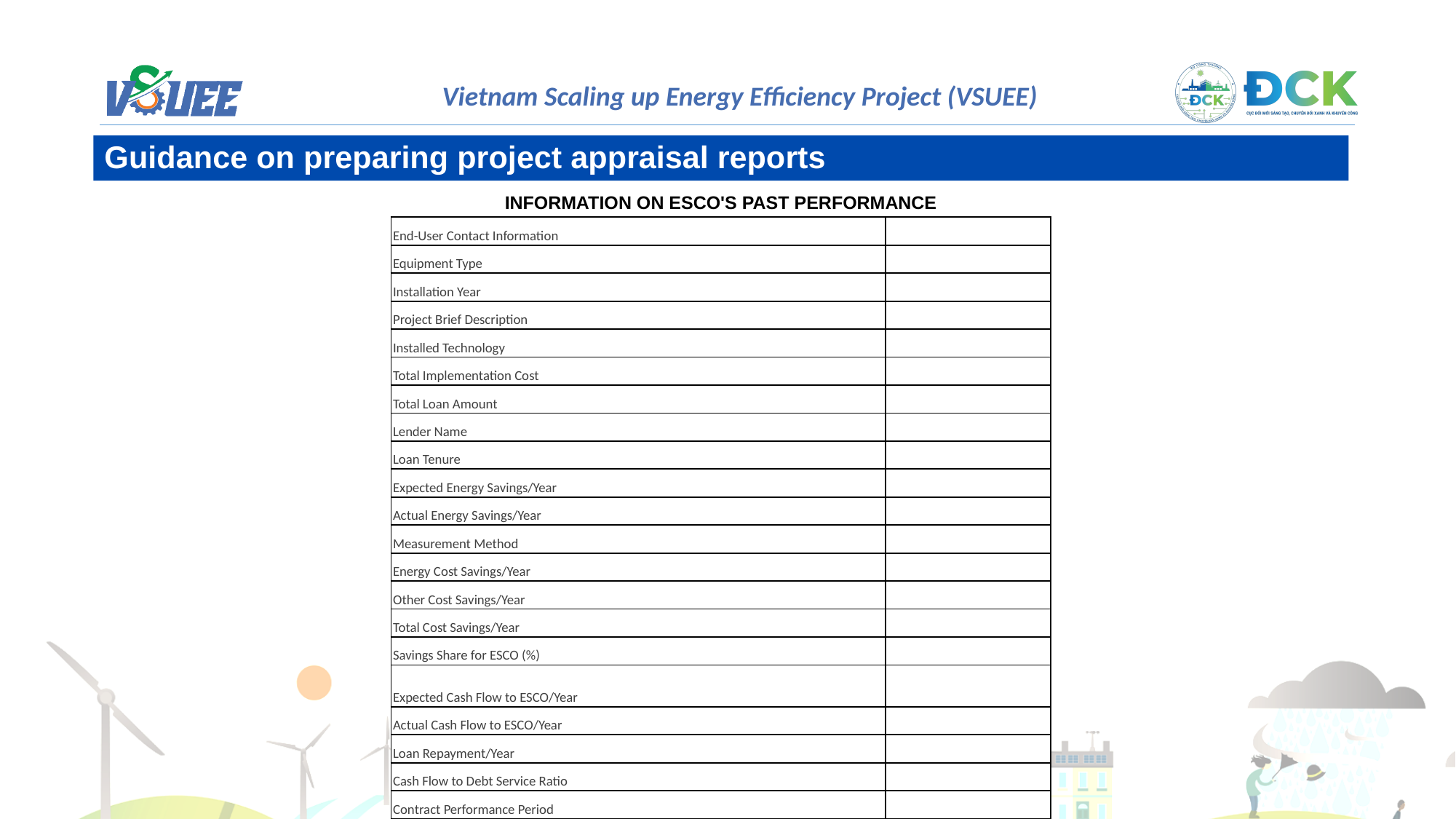

Guidance on preparing project appraisal reports
INFORMATION ON ESCO'S PAST PERFORMANCE
| End-User Contact Information |  |
| --- | --- |
| Equipment Type |  |
| Installation Year |  |
| Project Brief Description |  |
| Installed Technology |  |
| Total Implementation Cost |  |
| Total Loan Amount |  |
| Lender Name |  |
| Loan Tenure |  |
| Expected Energy Savings/Year |  |
| Actual Energy Savings/Year |  |
| Measurement Method |  |
| Energy Cost Savings/Year |  |
| Other Cost Savings/Year |  |
| Total Cost Savings/Year |  |
| Savings Share for ESCO (%) |  |
| Expected Cash Flow to ESCO/Year |  |
| Actual Cash Flow to ESCO/Year |  |
| Loan Repayment/Year |  |
| Cash Flow to Debt Service Ratio |  |
| Contract Performance Period |  |